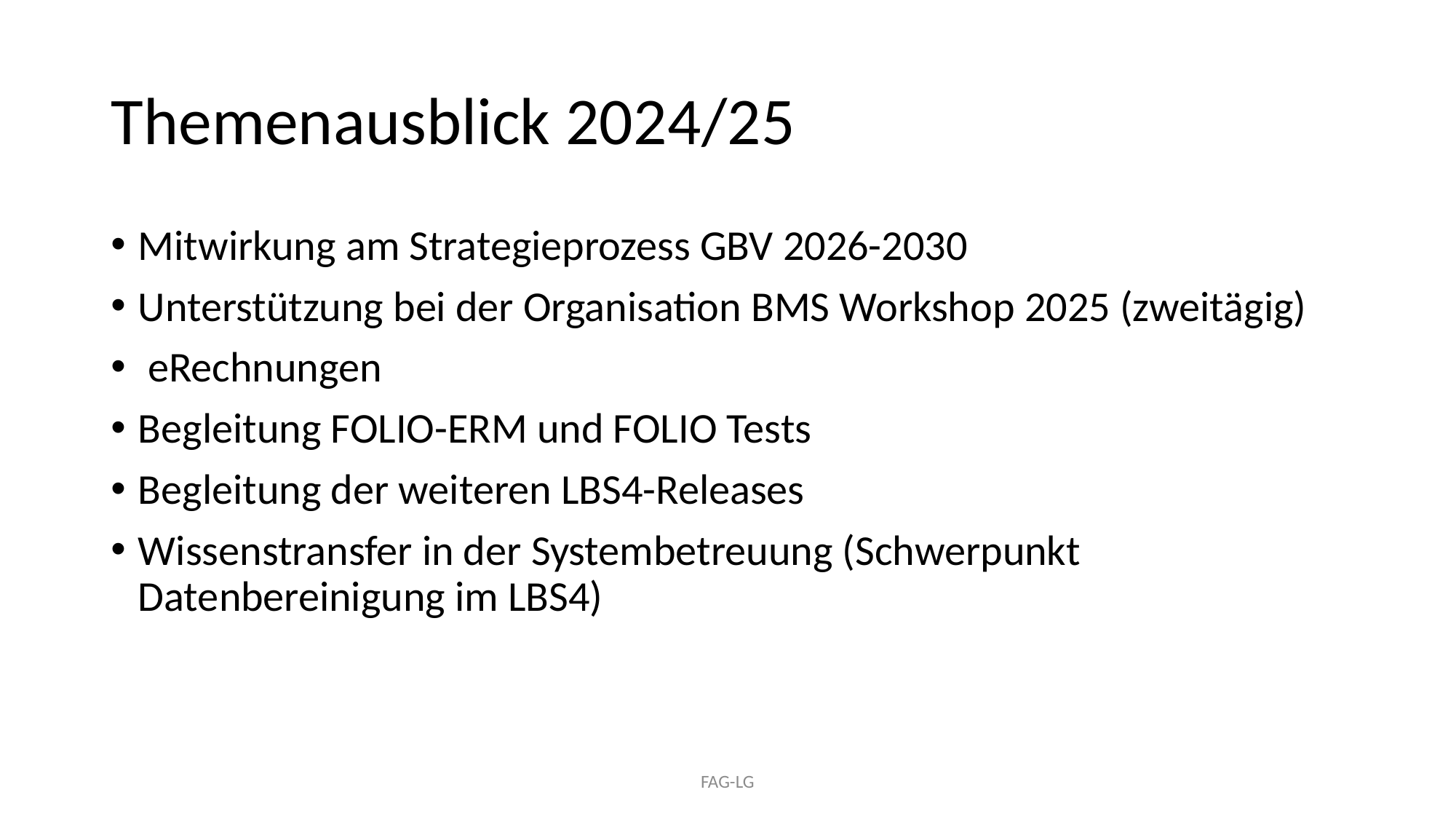

# Themenausblick 2024/25
Mitwirkung am Strategieprozess GBV 2026-2030
Unterstützung bei der Organisation BMS Workshop 2025 (zweitägig)
 eRechnungen
Begleitung FOLIO-ERM und FOLIO Tests
Begleitung der weiteren LBS4-Releases
Wissenstransfer in der Systembetreuung (Schwerpunkt Datenbereinigung im LBS4)

7
FAG-LG